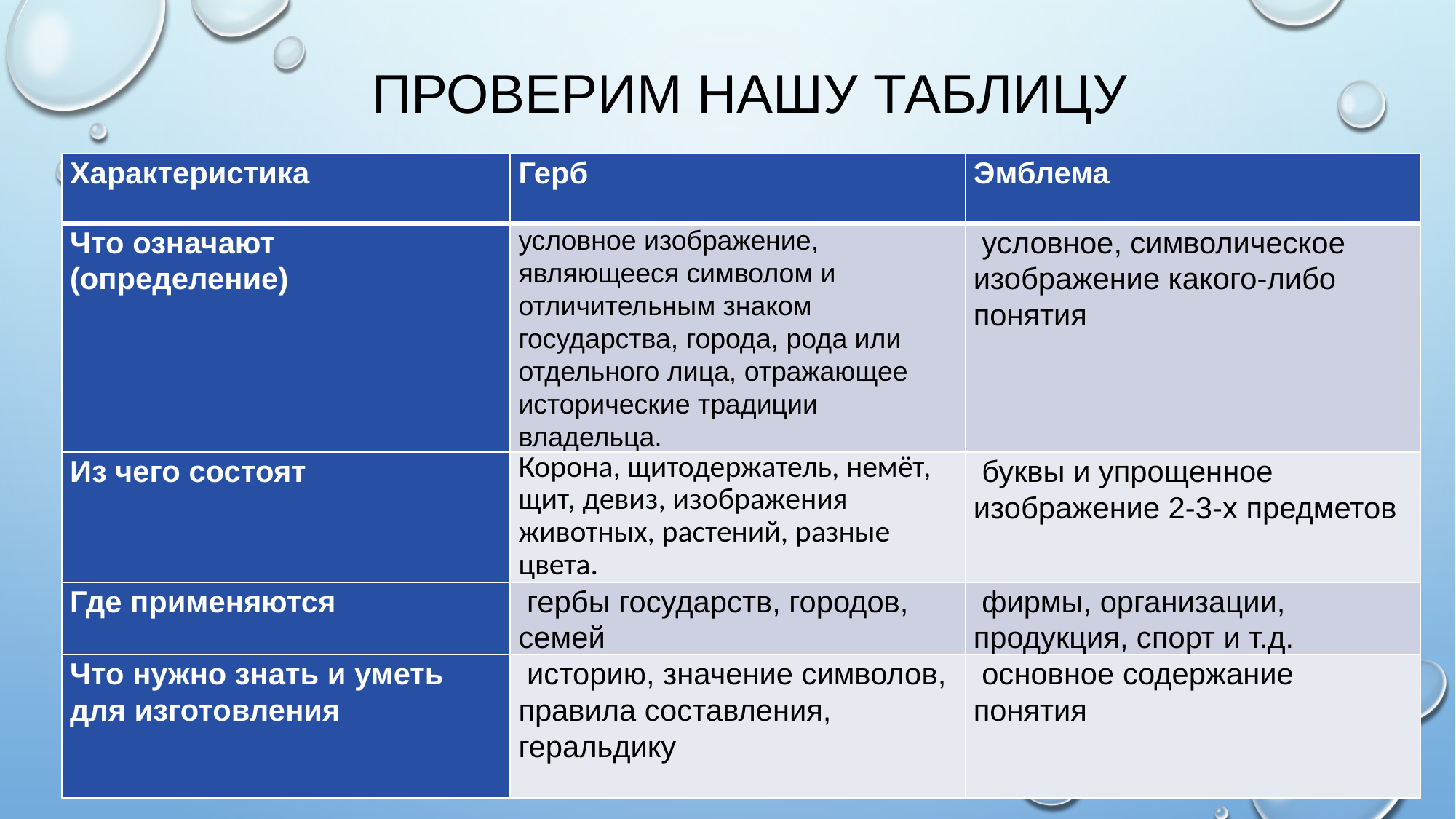

# Проверим нашу таблицу
| Характеристика | Герб | Эмблема |
| --- | --- | --- |
| Что означают (определение) | условное изображение, являющееся символом и отличительным знаком государства, города, рода или отдельного лица, отражающее исторические традиции владельца. | условное, символическое изображение какого-либо понятия |
| Из чего состоят | Корона, щитодержатель, немёт, щит, девиз, изображения животных, растений, разные цвета. | буквы и упрощенное изображение 2-3-х предметов |
| Где применяются | гербы государств, городов, семей | фирмы, организации, продукция, спорт и т.д. |
| Что нужно знать и уметь для изготовления | историю, значение символов, правила составления, геральдику | основное содержание понятия |